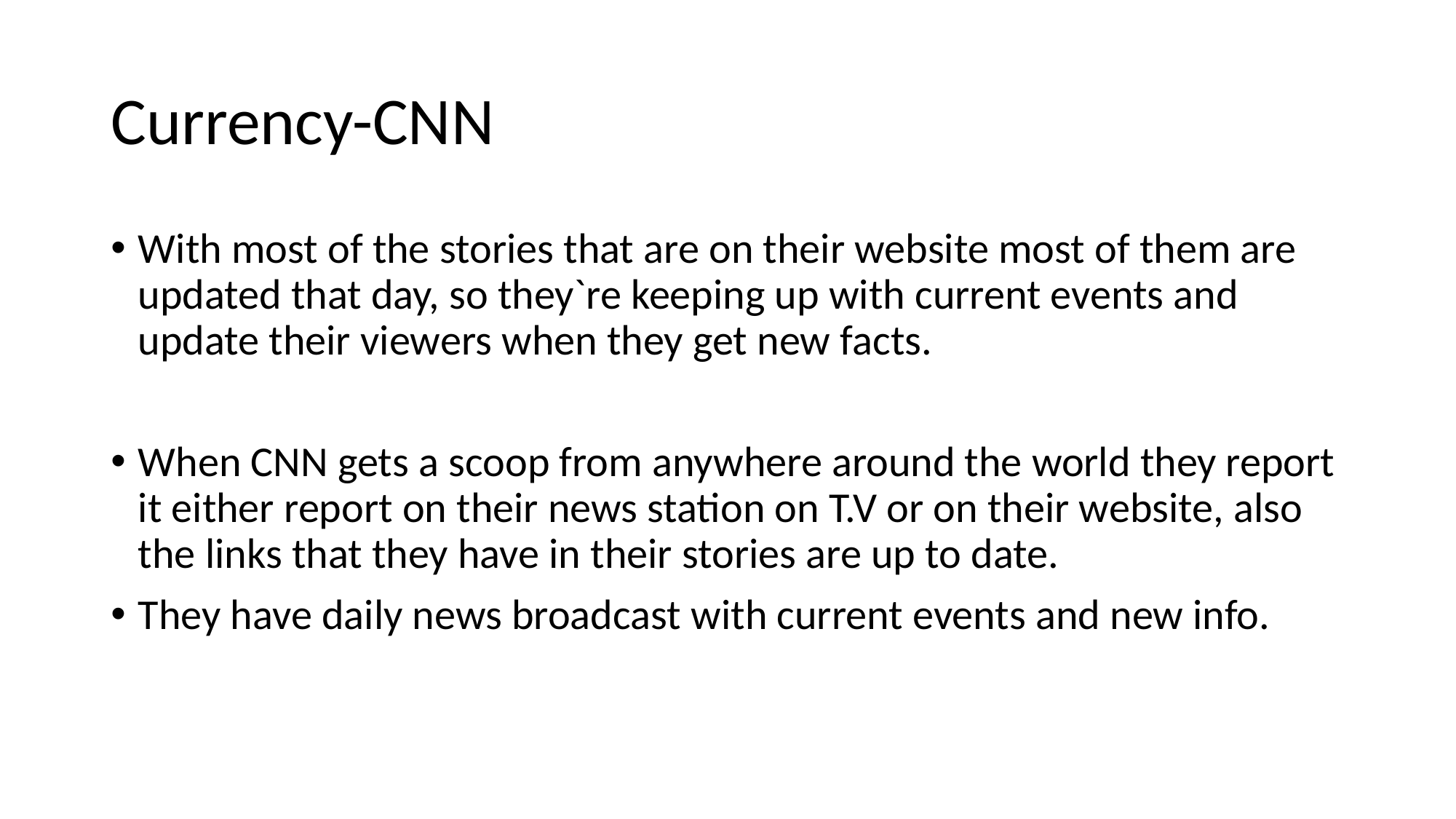

# Currency-CNN
With most of the stories that are on their website most of them are updated that day, so they`re keeping up with current events and update their viewers when they get new facts.

When CNN gets a scoop from anywhere around the world they report it either report on their news station on T.V or on their website, also the links that they have in their stories are up to date.
They have daily news broadcast with current events and new info.